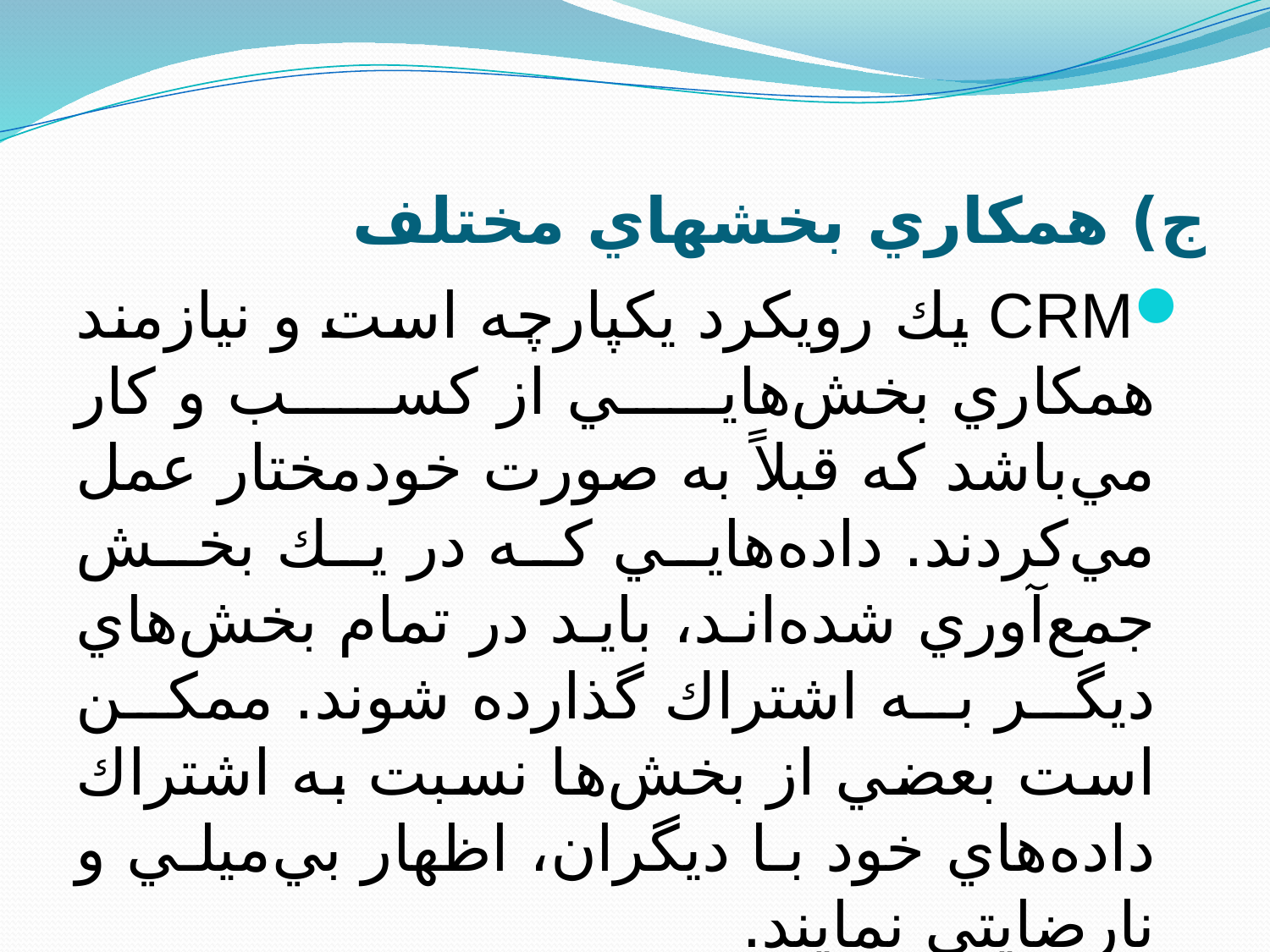

# ج) همكاري بخش‏هاي مختلف
CRM يك رويكرد يكپارچه است و نيازمند همكاري بخش‌هايي از كسب و كار مي‌باشد كه قبلاً به صورت خودمختار عمل مي‌كردند. داده‌هايي كه در يك بخش جمع‌آوري شده‌اند، بايد در تمام بخش‌هاي ديگر به اشتراك گذارده شوند. ممكن است بعضي از بخش‌ها نسبت به اشتراك داده‌هاي خود با ديگران، اظهار بي‌ميلي و نارضايتي نمايند.